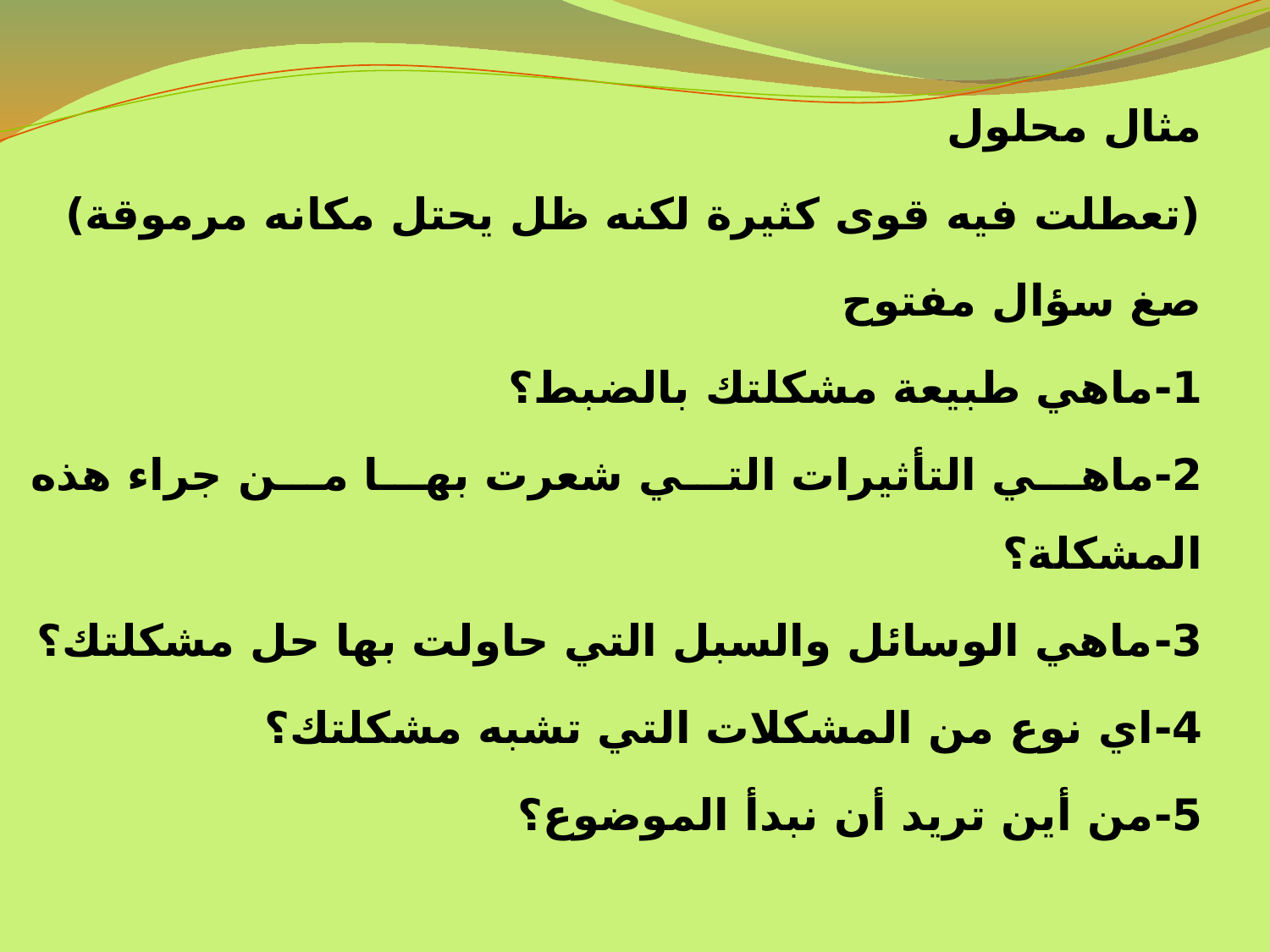

مثال محلول
(تعطلت فيه قوى كثيرة لكنه ظل يحتل مكانه مرموقة)
	صغ سؤال مفتوح
1-	ماهي طبيعة مشكلتك بالضبط؟
2-	ماهي التأثيرات التي شعرت بها من جراء هذه المشكلة؟
3-	ماهي الوسائل والسبل التي حاولت بها حل مشكلتك؟
4-	اي نوع من المشكلات التي تشبه مشكلتك؟
5-	من أين تريد أن نبدأ الموضوع؟